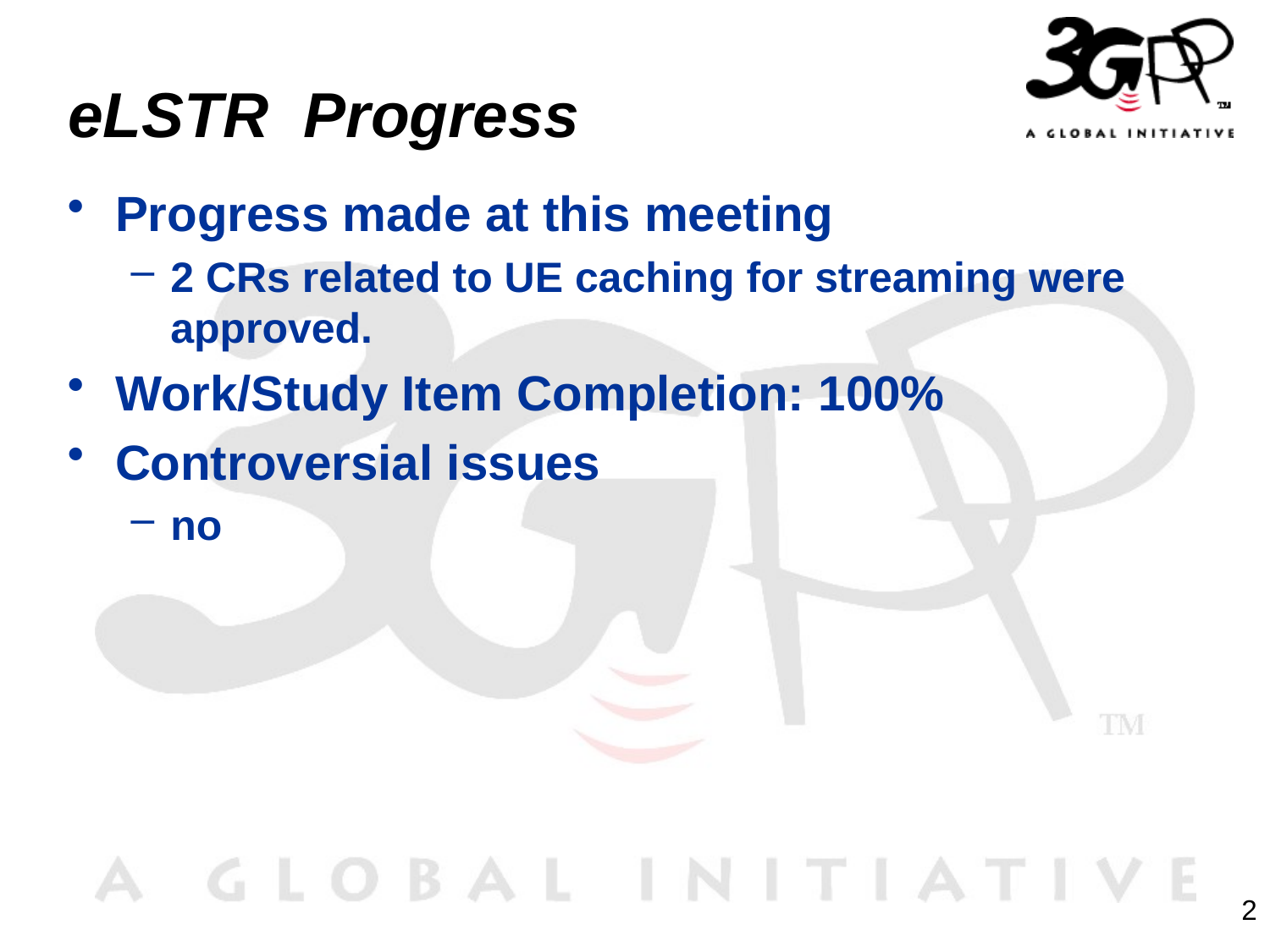

# eLSTR  Progress
Progress made at this meeting
2 CRs related to UE caching for streaming were approved.
Work/Study Item Completion: 100%
Controversial issues
no
2